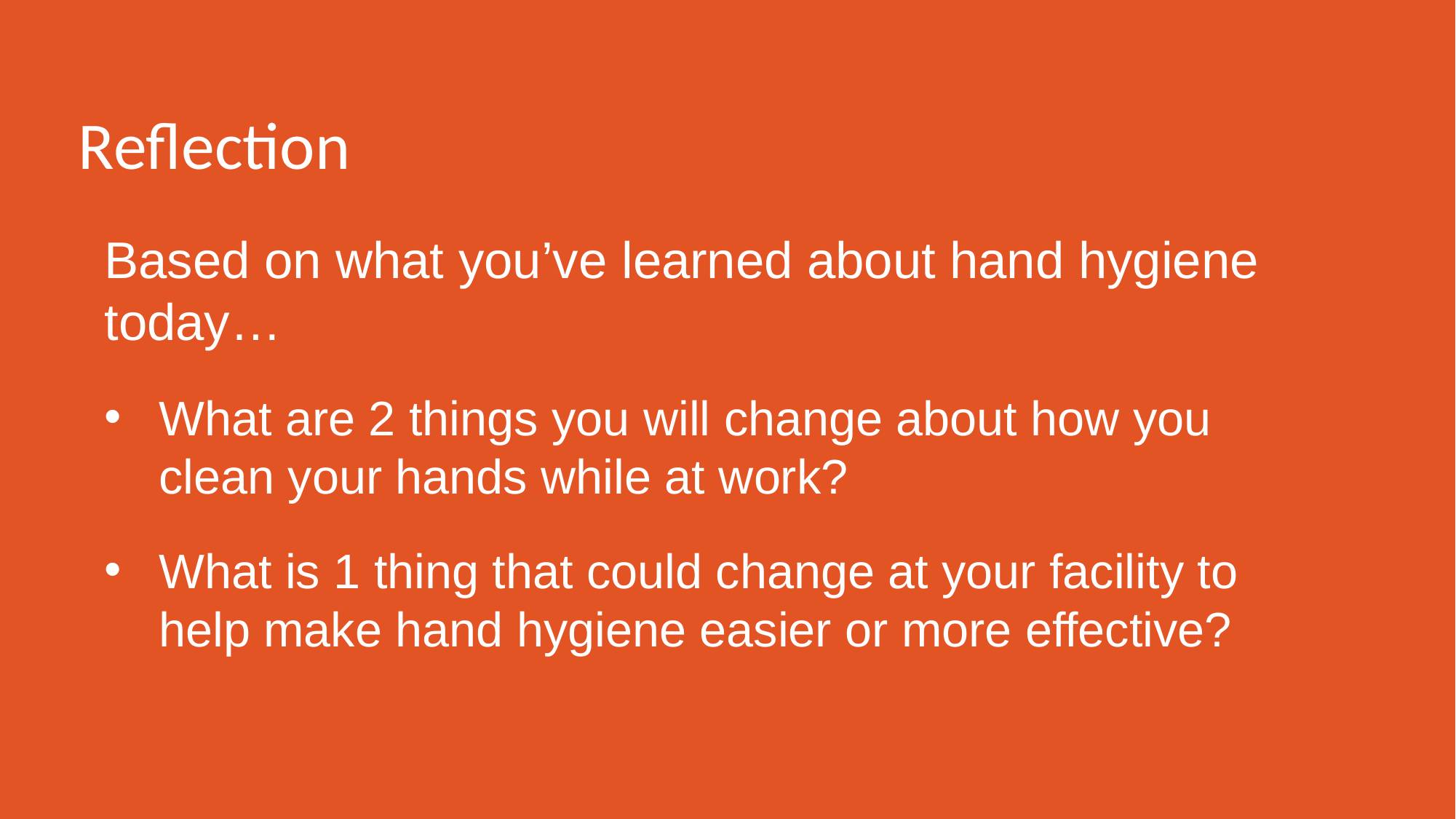

Reflection
Based on what you’ve learned about hand hygiene today…
What are 2 things you will change about how you clean your hands while at work?
What is 1 thing that could change at your facility to help make hand hygiene easier or more effective?